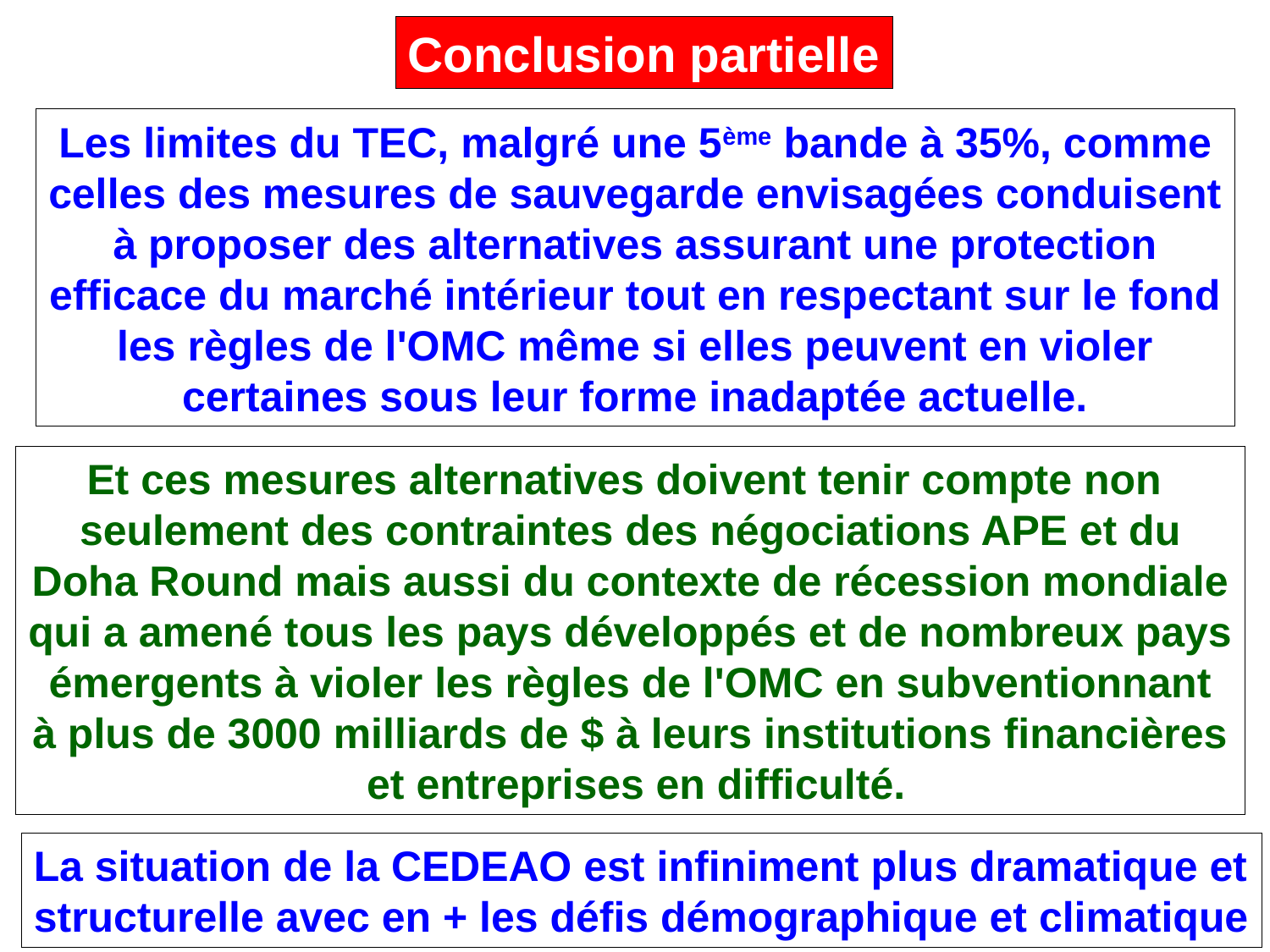

Conclusion partielle
Les limites du TEC, malgré une 5ème bande à 35%, comme
celles des mesures de sauvegarde envisagées conduisent
 à proposer des alternatives assurant une protection
efficace du marché intérieur tout en respectant sur le fond
 les règles de l'OMC même si elles peuvent en violer
certaines sous leur forme inadaptée actuelle.
Et ces mesures alternatives doivent tenir compte non
seulement des contraintes des négociations APE et du
Doha Round mais aussi du contexte de récession mondiale
qui a amené tous les pays développés et de nombreux pays
émergents à violer les règles de l'OMC en subventionnant
à plus de 3000 milliards de $ à leurs institutions financières
 et entreprises en difficulté.
La situation de la CEDEAO est infiniment plus dramatique et
structurelle avec en + les défis démographique et climatique